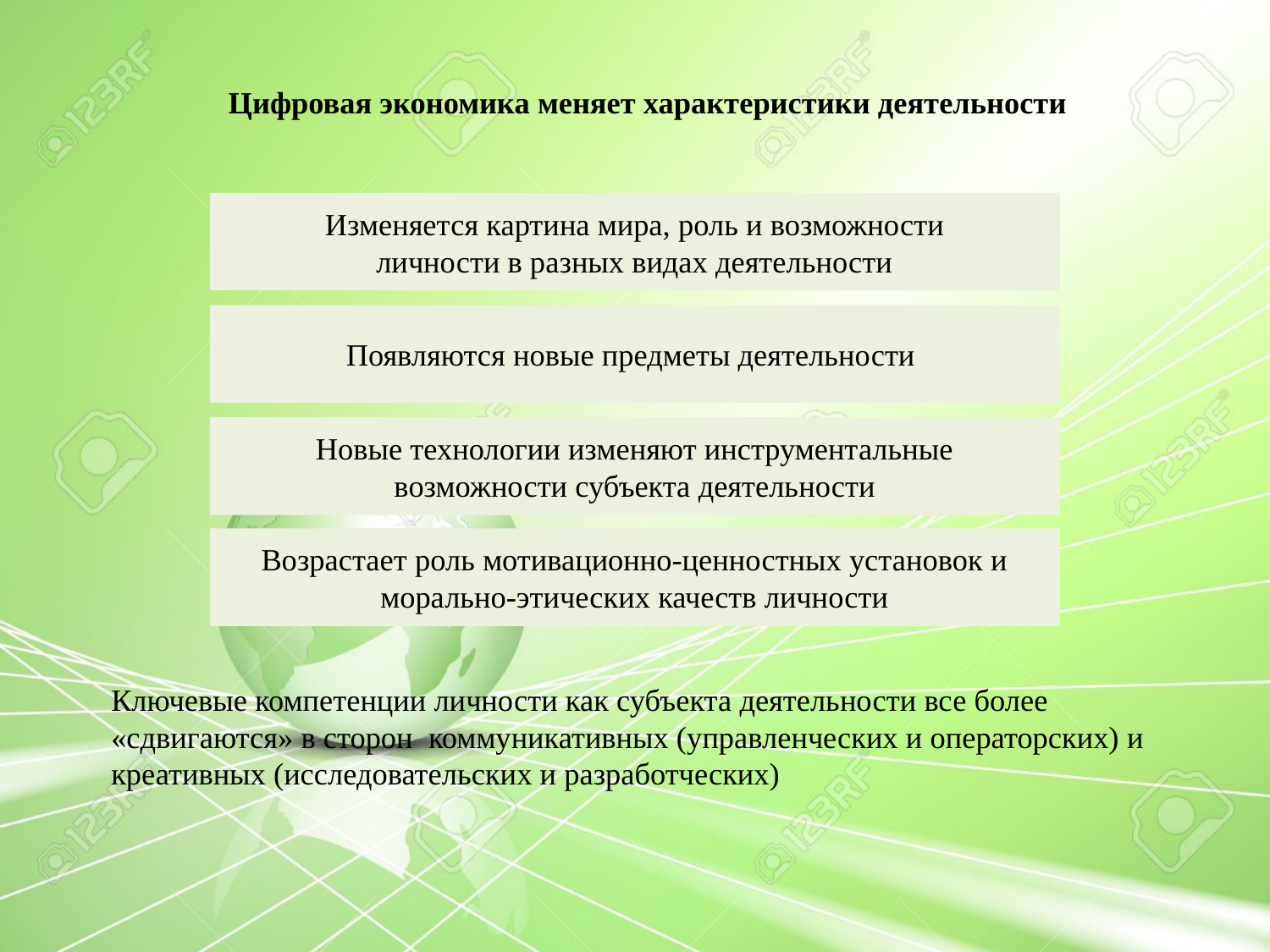

Цифровая экономика меняет характеристики деятельности
Изменяется картина мира, роль и возможности
личности в разных видах деятельности
Появляются новые предметы деятельности
Новые технологии изменяют инструментальные
возможности субъекта деятельности
Возрастает роль мотивационно-ценностных установок и
морально-этических качеств личности
Ключевые компетенции личности как субъекта деятельности все более «сдвигаются» в сторон  коммуникативных (управленческих и операторских) и креативных (исследовательских и разработческих)